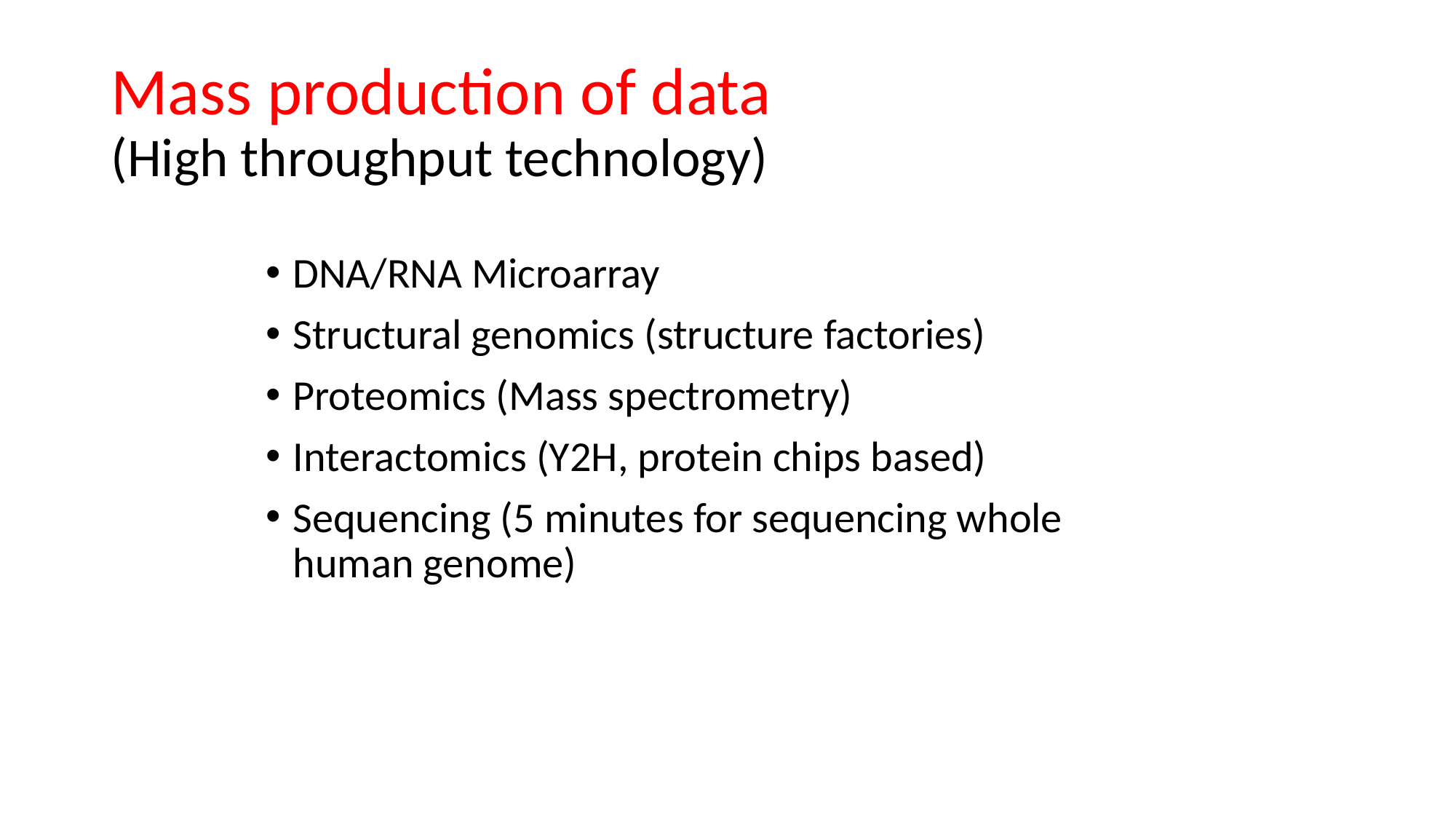

# Mass production of data (High throughput technology)
DNA/RNA Microarray
Structural genomics (structure factories)
Proteomics (Mass spectrometry)
Interactomics (Y2H, protein chips based)
Sequencing (5 minutes for sequencing whole human genome)